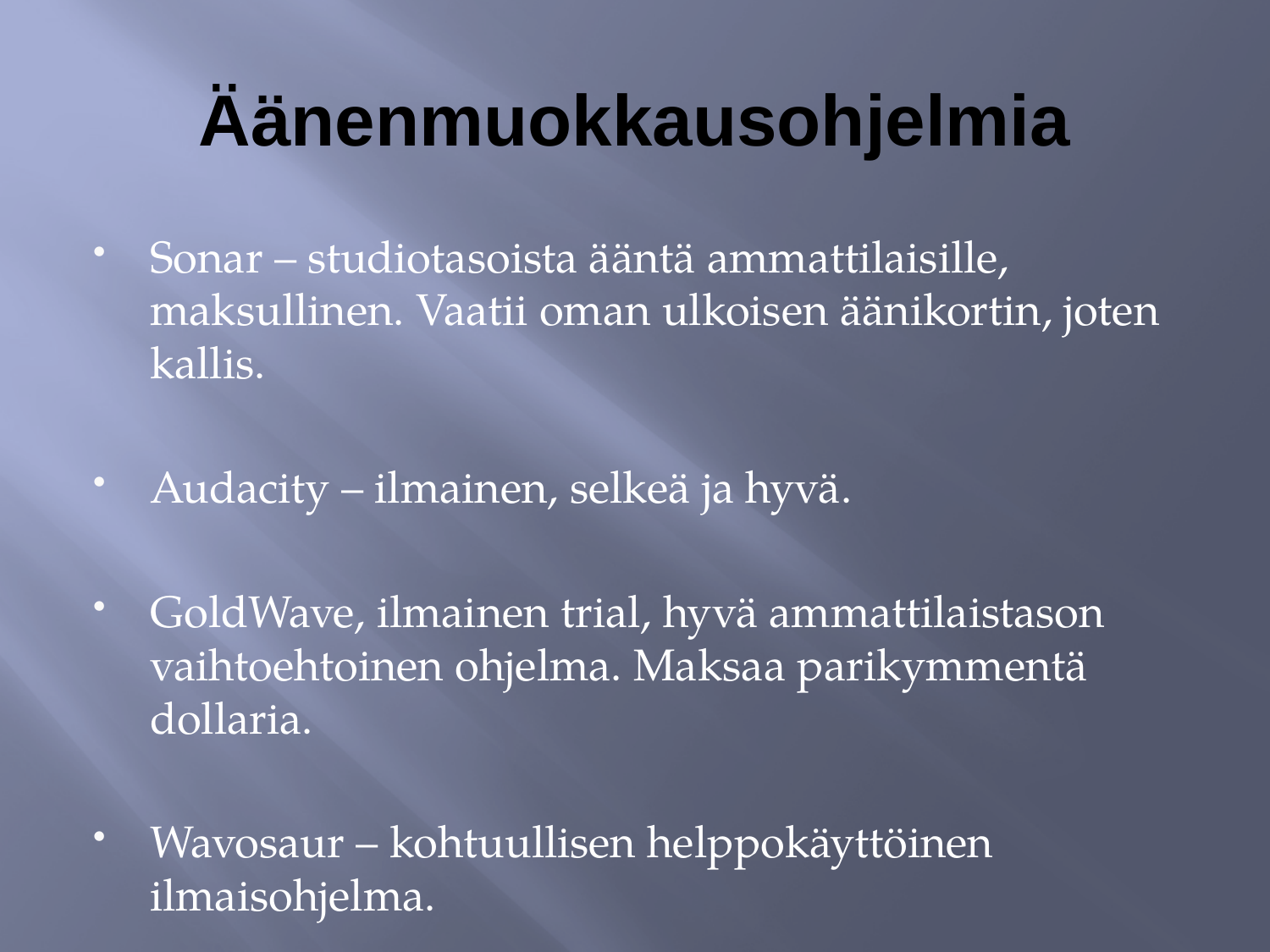

# Äänenmuokkausohjelmia
Sonar – studiotasoista ääntä ammattilaisille, maksullinen. Vaatii oman ulkoisen äänikortin, joten kallis.

Audacity – ilmainen, selkeä ja hyvä.

GoldWave, ilmainen trial, hyvä ammattilaistason vaihtoehtoinen ohjelma. Maksaa parikymmentä dollaria.

Wavosaur – kohtuullisen helppokäyttöinen ilmaisohjelma.